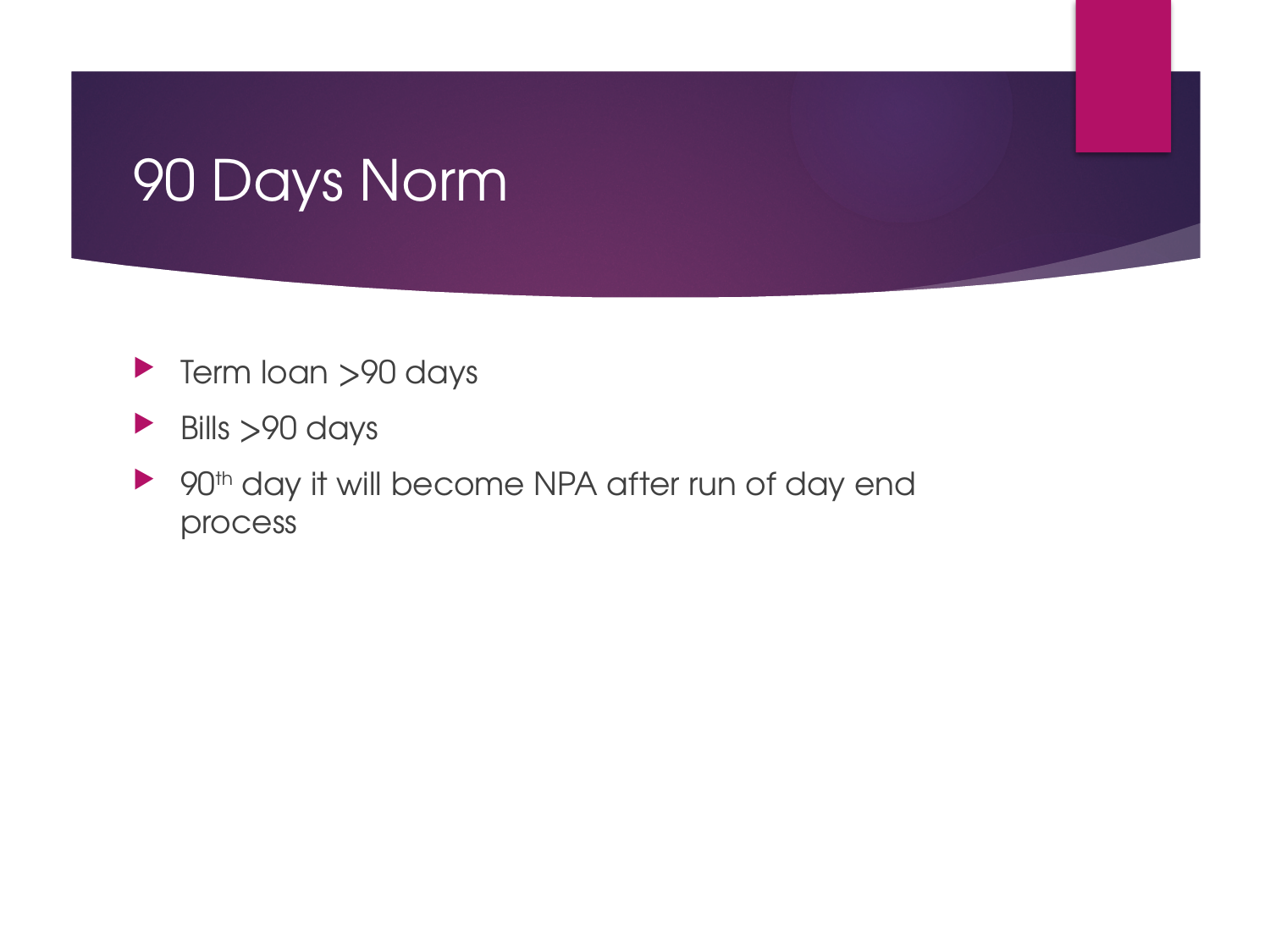

# 90 Days Norm
Term loan >90 days
Bills >90 days
90th day it will become NPA after run of day end process